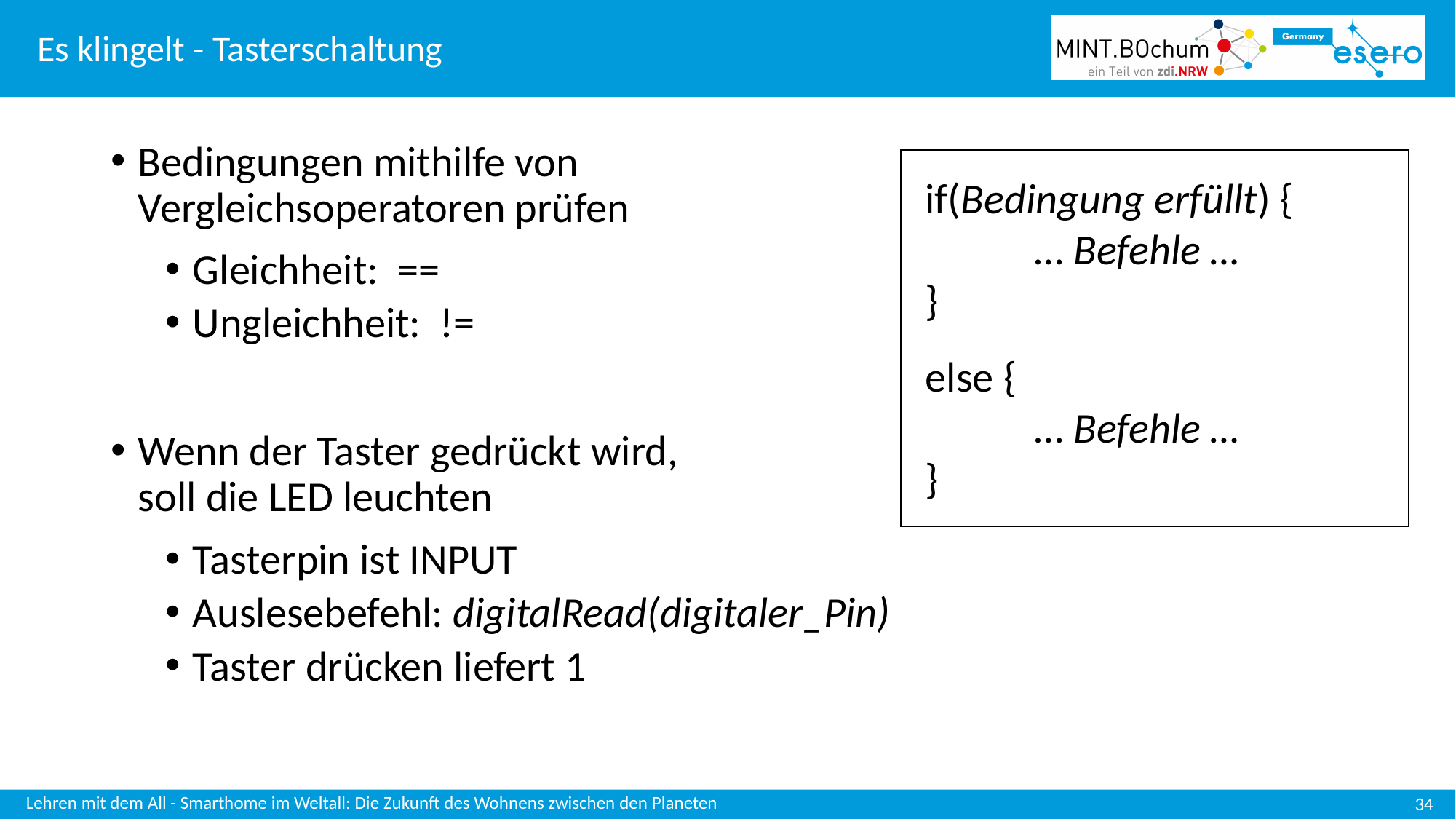

# Es klingelt - Tasterschaltung
Bedingungen mithilfe von
Vergleichsoperatoren prüfen
Gleichheit:  ==
Ungleichheit:  !=

Wenn der Taster gedrückt wird,
soll die LED leuchten
Tasterpin ist INPUT
Auslesebefehl: digitalRead(digitaler_Pin)
Taster drücken liefert 1

if(Bedingung erfüllt) {
	… Befehle …
}

else {
	… Befehle …
}